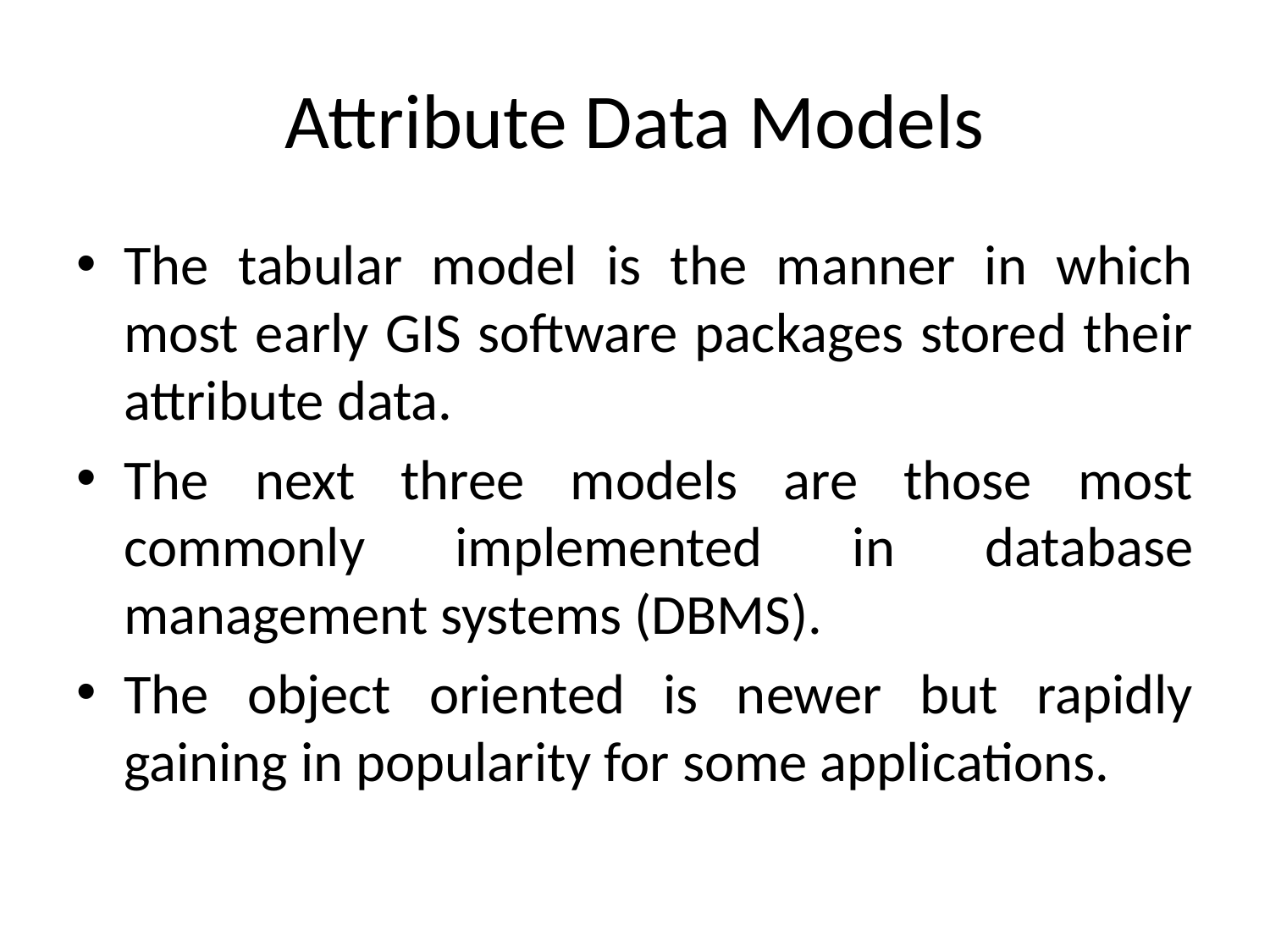

# Attribute Data Models
The tabular model is the manner in which most early GIS software packages stored their attribute data.
The next three models are those most commonly implemented in database management systems (DBMS).
The object oriented is newer but rapidly gaining in popularity for some applications.